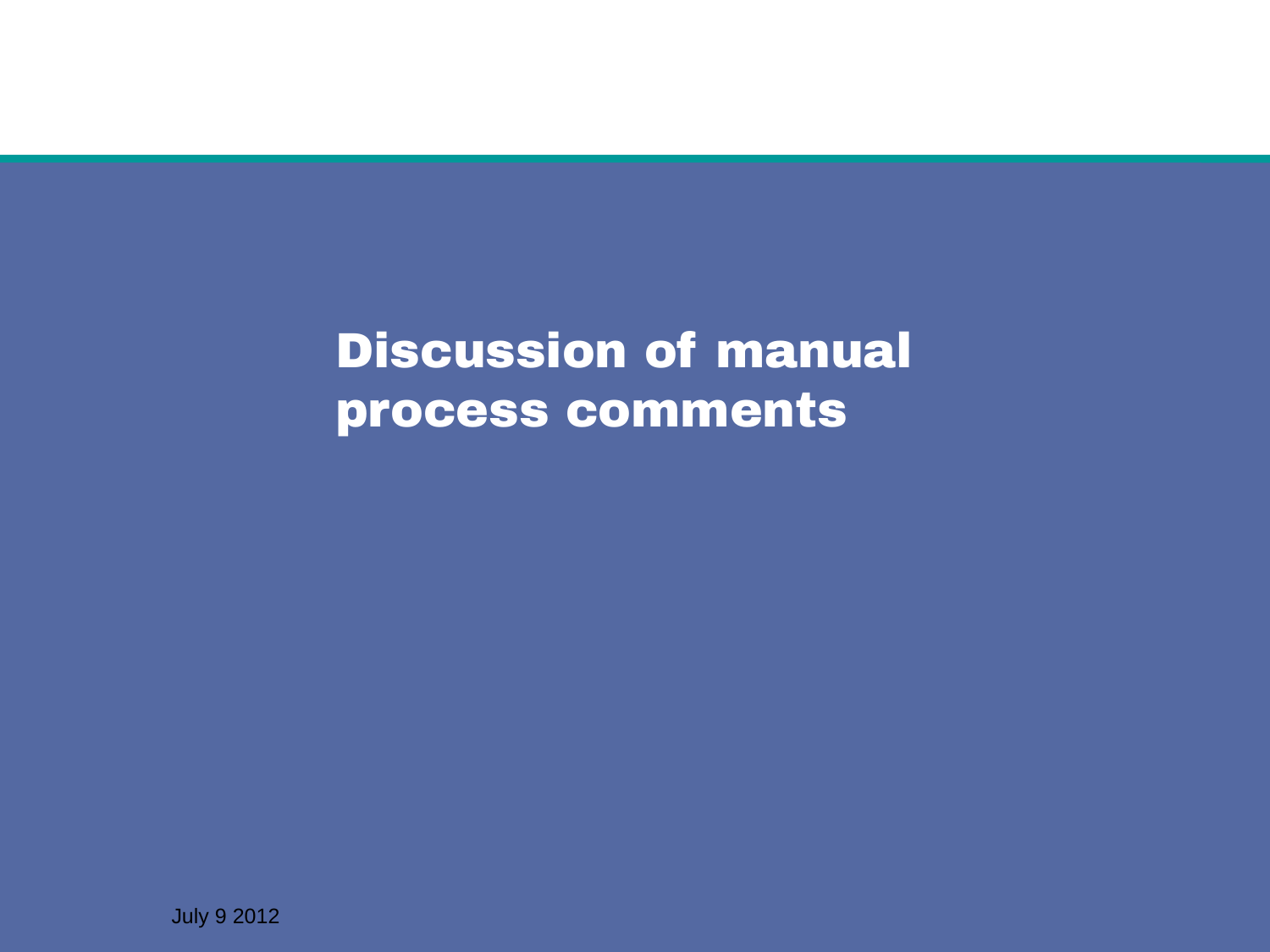

Discussion of manual process comments
July 9 2012
NPRR-459 Special TAC